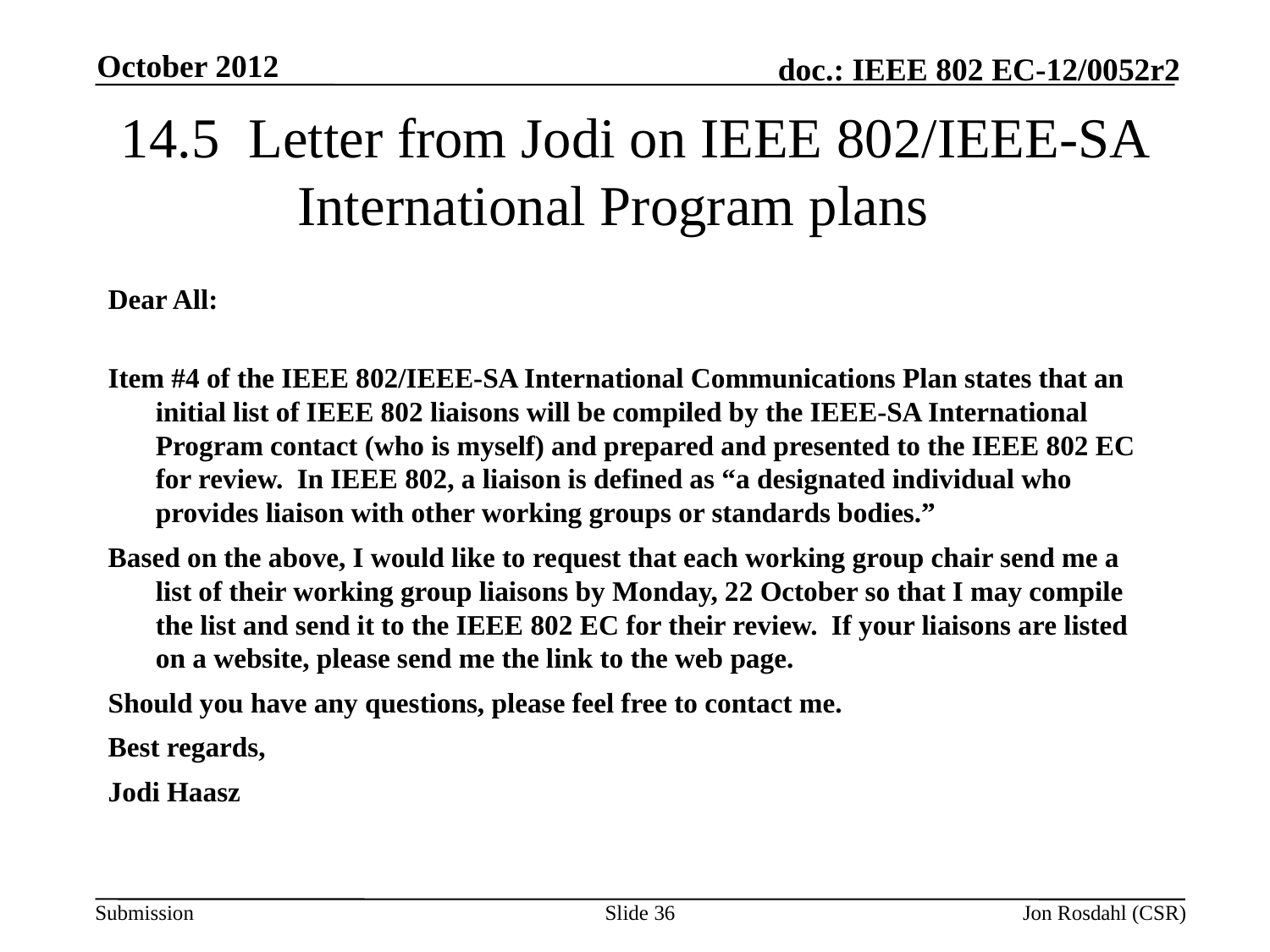

October 2012
# 14.5  Letter from Jodi on IEEE 802/IEEE-SA International Program plans
Dear All:
Item #4 of the IEEE 802/IEEE-SA International Communications Plan states that an initial list of IEEE 802 liaisons will be compiled by the IEEE-SA International Program contact (who is myself) and prepared and presented to the IEEE 802 EC for review.  In IEEE 802, a liaison is defined as “a designated individual who provides liaison with other working groups or standards bodies.”
Based on the above, I would like to request that each working group chair send me a list of their working group liaisons by Monday, 22 October so that I may compile the list and send it to the IEEE 802 EC for their review.  If your liaisons are listed on a website, please send me the link to the web page.
Should you have any questions, please feel free to contact me.
Best regards,
Jodi Haasz

Slide 36
Jon Rosdahl (CSR)